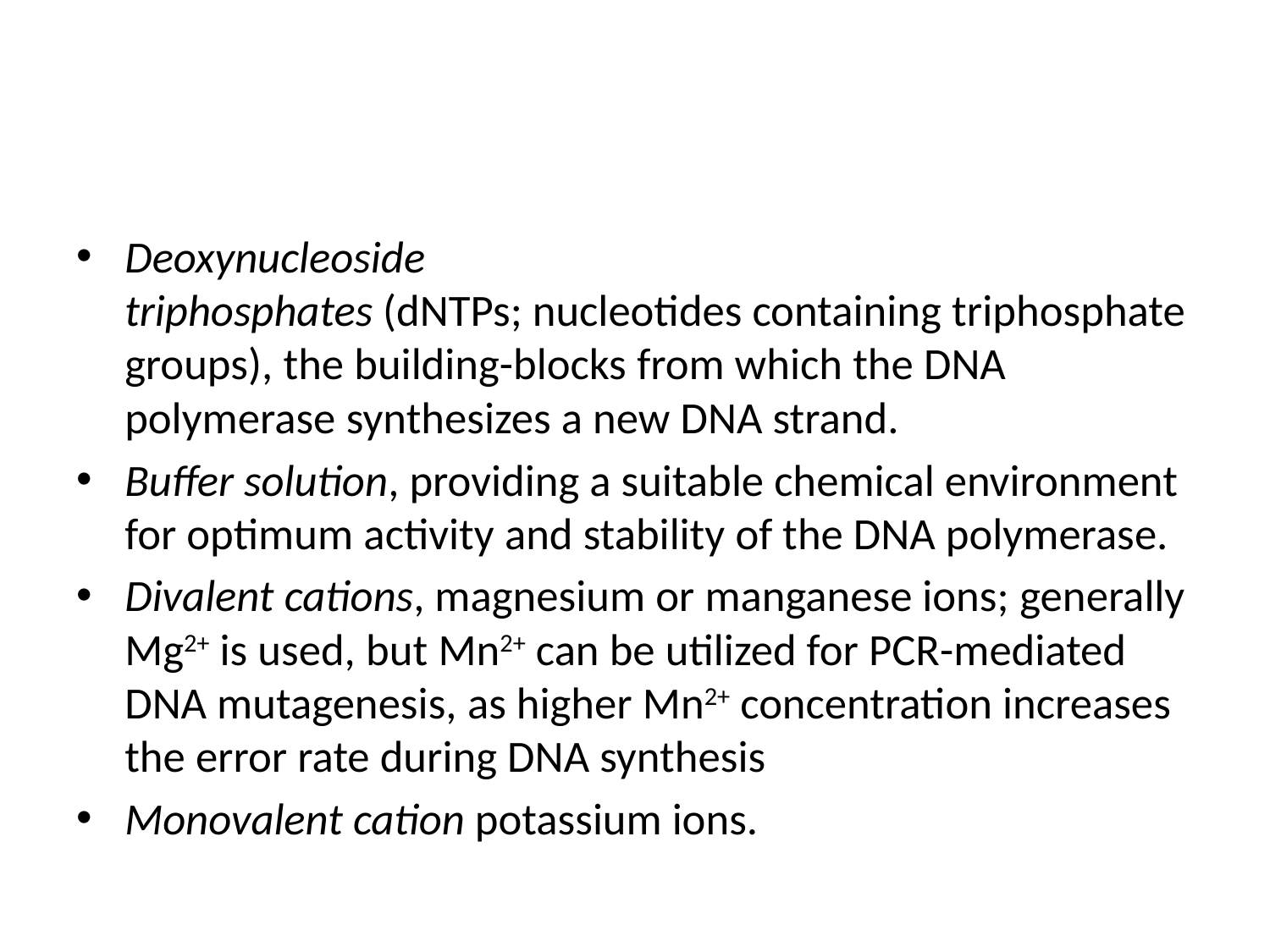

#
Deoxynucleoside triphosphates (dNTPs; nucleotides containing triphosphate groups), the building-blocks from which the DNA polymerase synthesizes a new DNA strand.
Buffer solution, providing a suitable chemical environment for optimum activity and stability of the DNA polymerase.
Divalent cations, magnesium or manganese ions; generally Mg2+ is used, but Mn2+ can be utilized for PCR-mediated DNA mutagenesis, as higher Mn2+ concentration increases the error rate during DNA synthesis
Monovalent cation potassium ions.